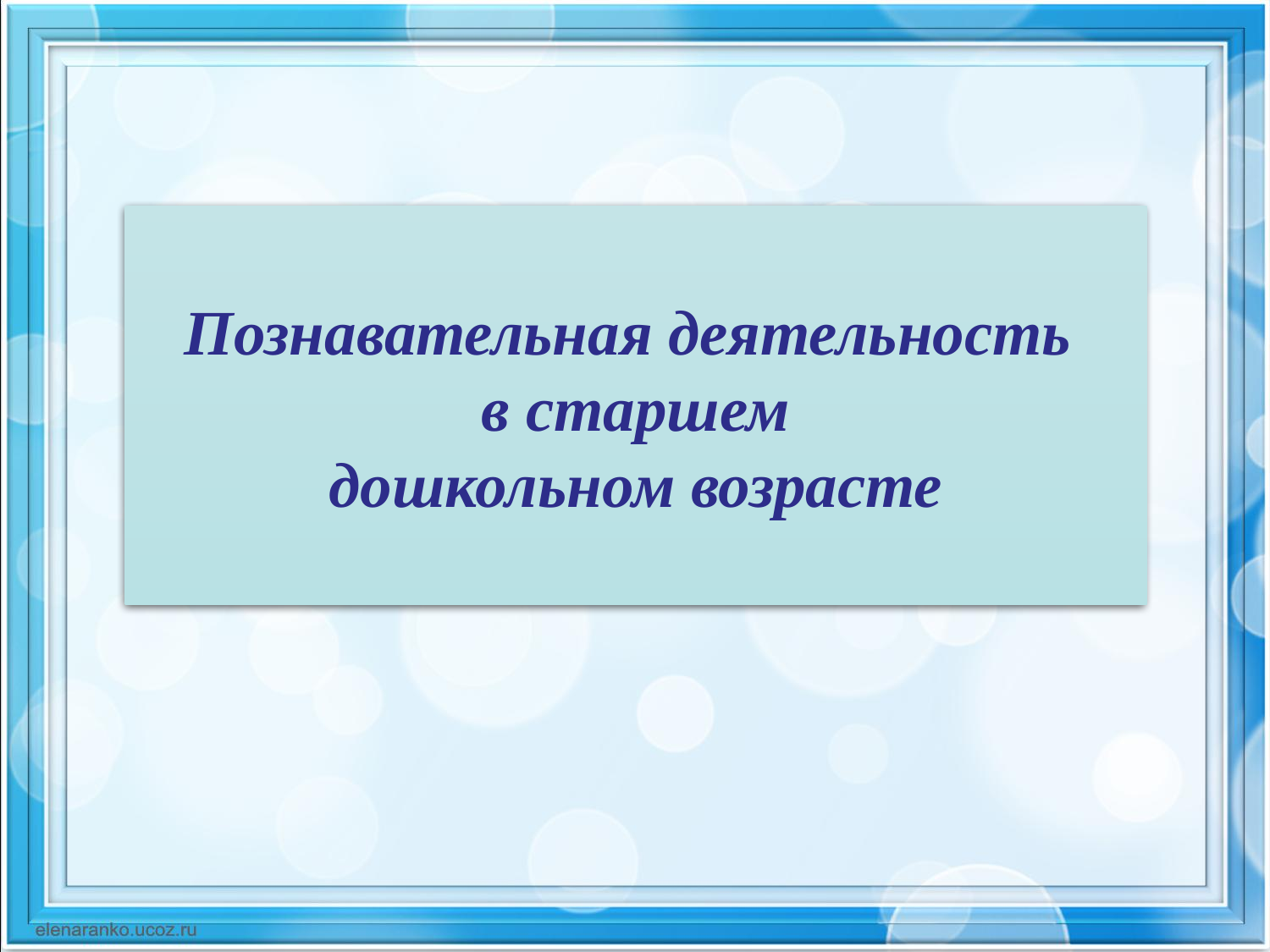

# Познавательная деятельность в старшем дошкольном возрасте